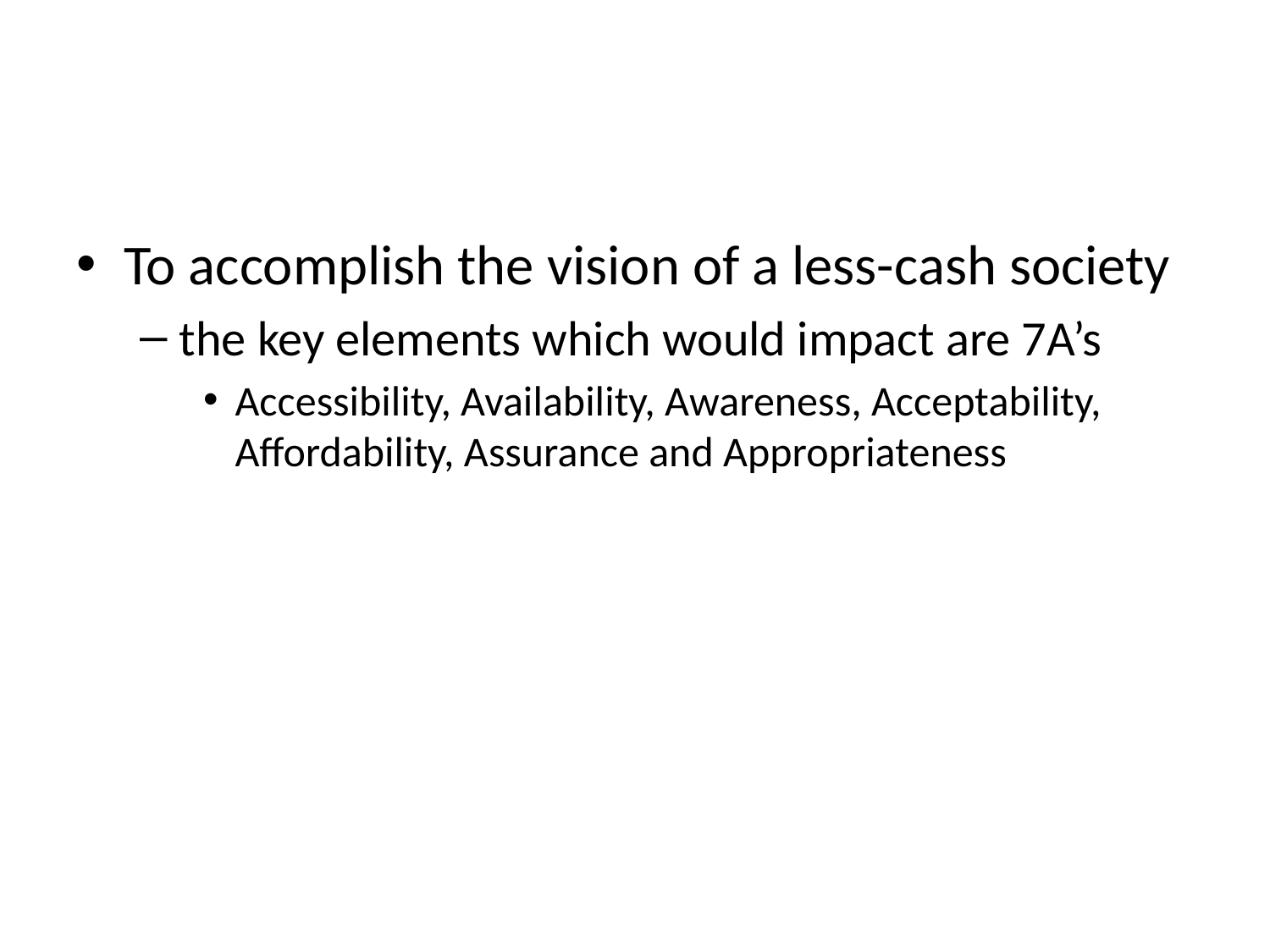

#
To accomplish the vision of a less-cash society
the key elements which would impact are 7A’s
Accessibility, Availability, Awareness, Acceptability, Affordability, Assurance and Appropriateness